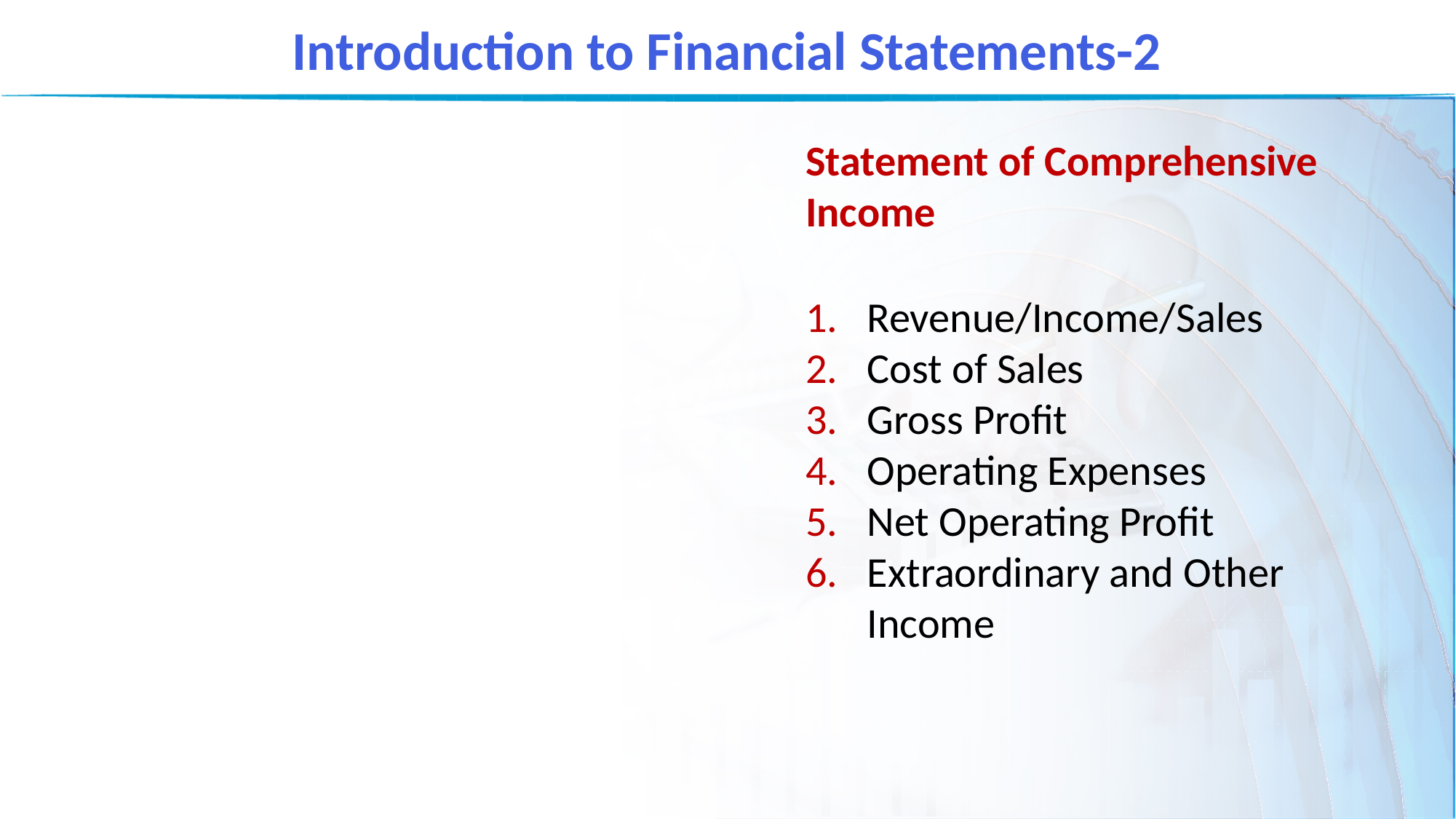

Introduction to Financial Statements-2
Statement of Comprehensive Income

Revenue/Income/Sales
Cost of Sales
Gross Profit
Operating Expenses
Net Operating Profit
Extraordinary and Other Income